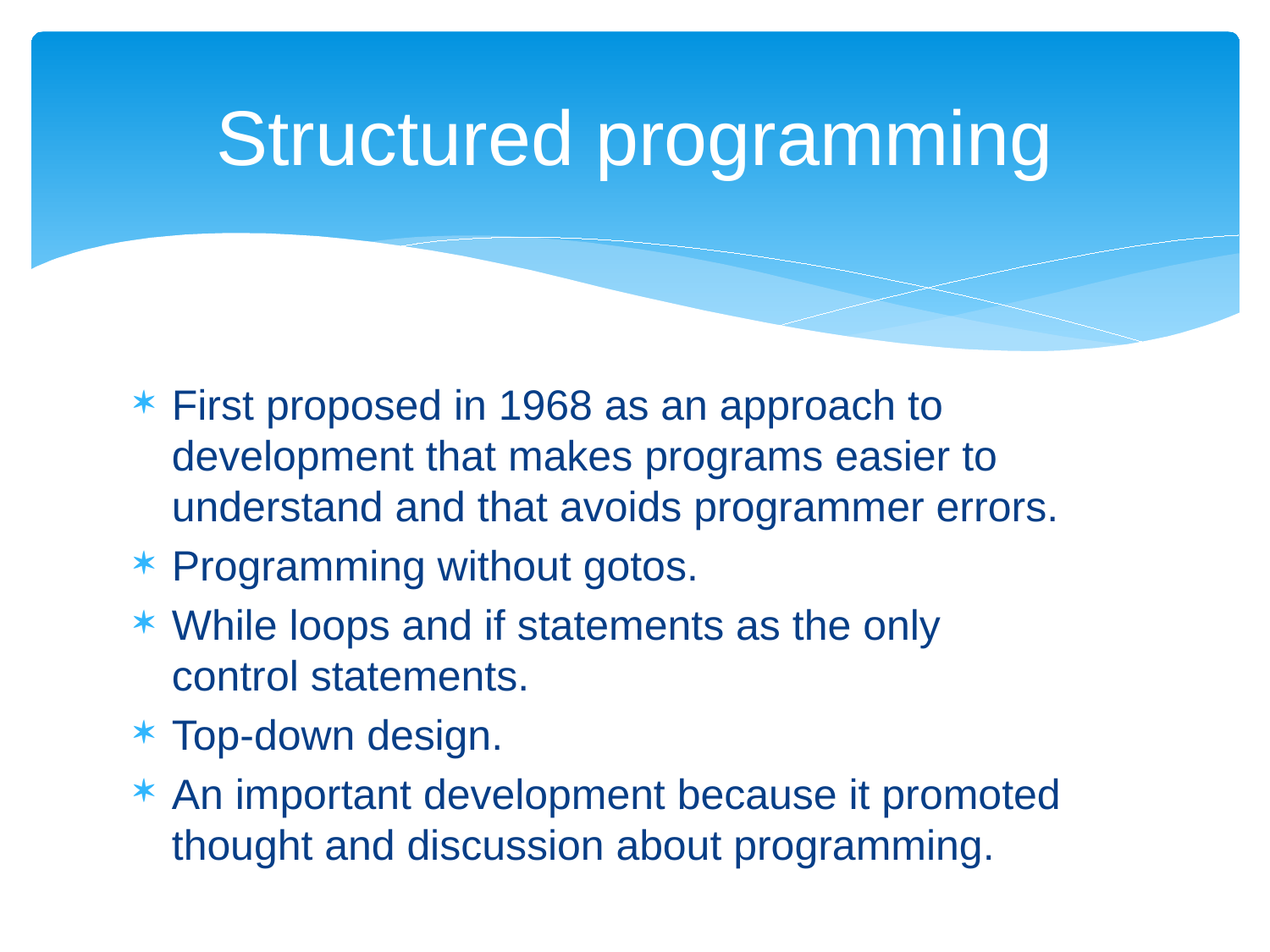

# Structured programming
First proposed in 1968 as an approach to development that makes programs easier to understand and that avoids programmer errors.
Programming without gotos.
While loops and if statements as the only
control statements.
Top-down design.
An important development because it promoted thought and discussion about programming.